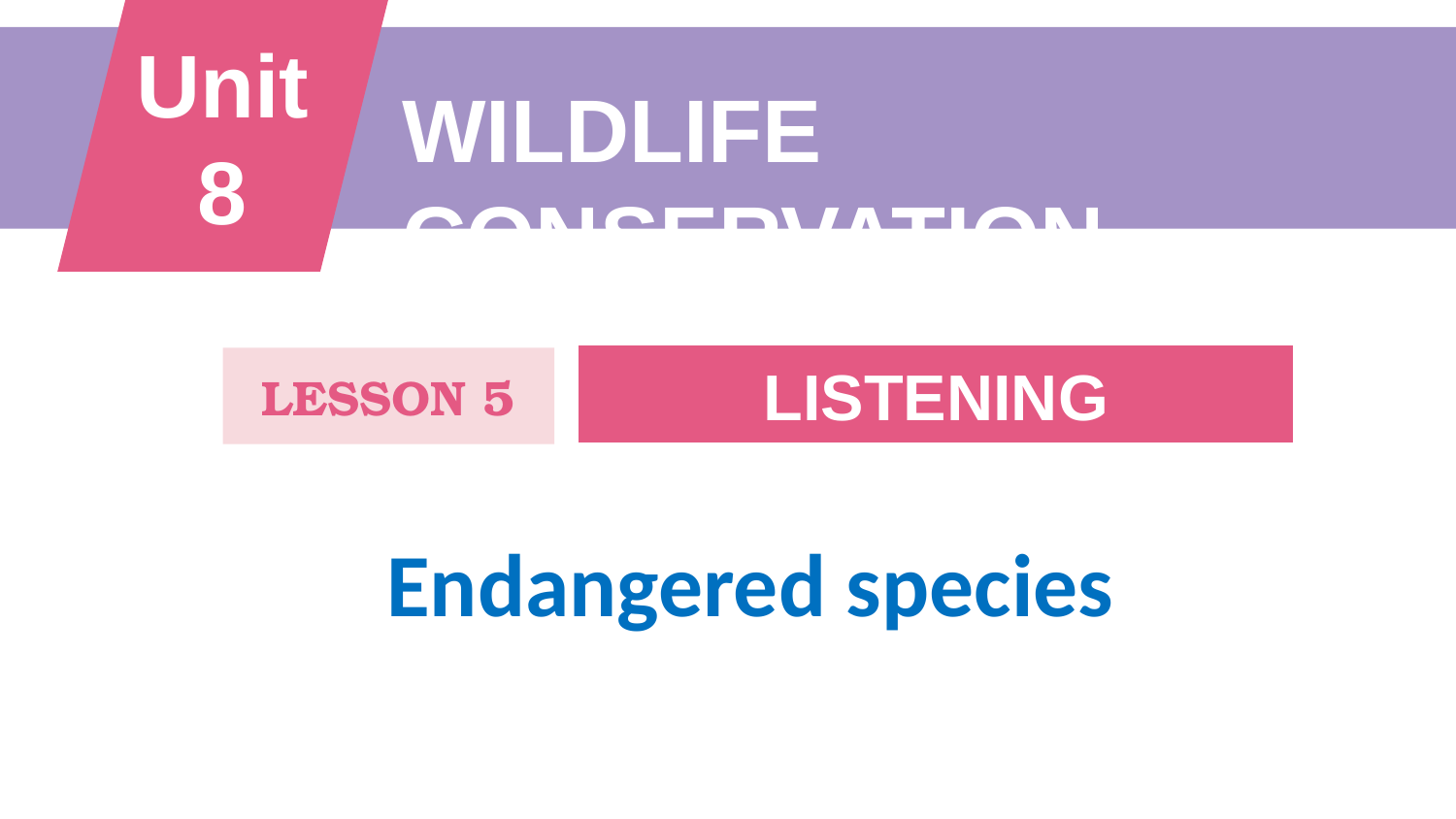

Unit 8

WILDLIFE CONSERVATION
LISTENING
LESSON 5
Endangered species